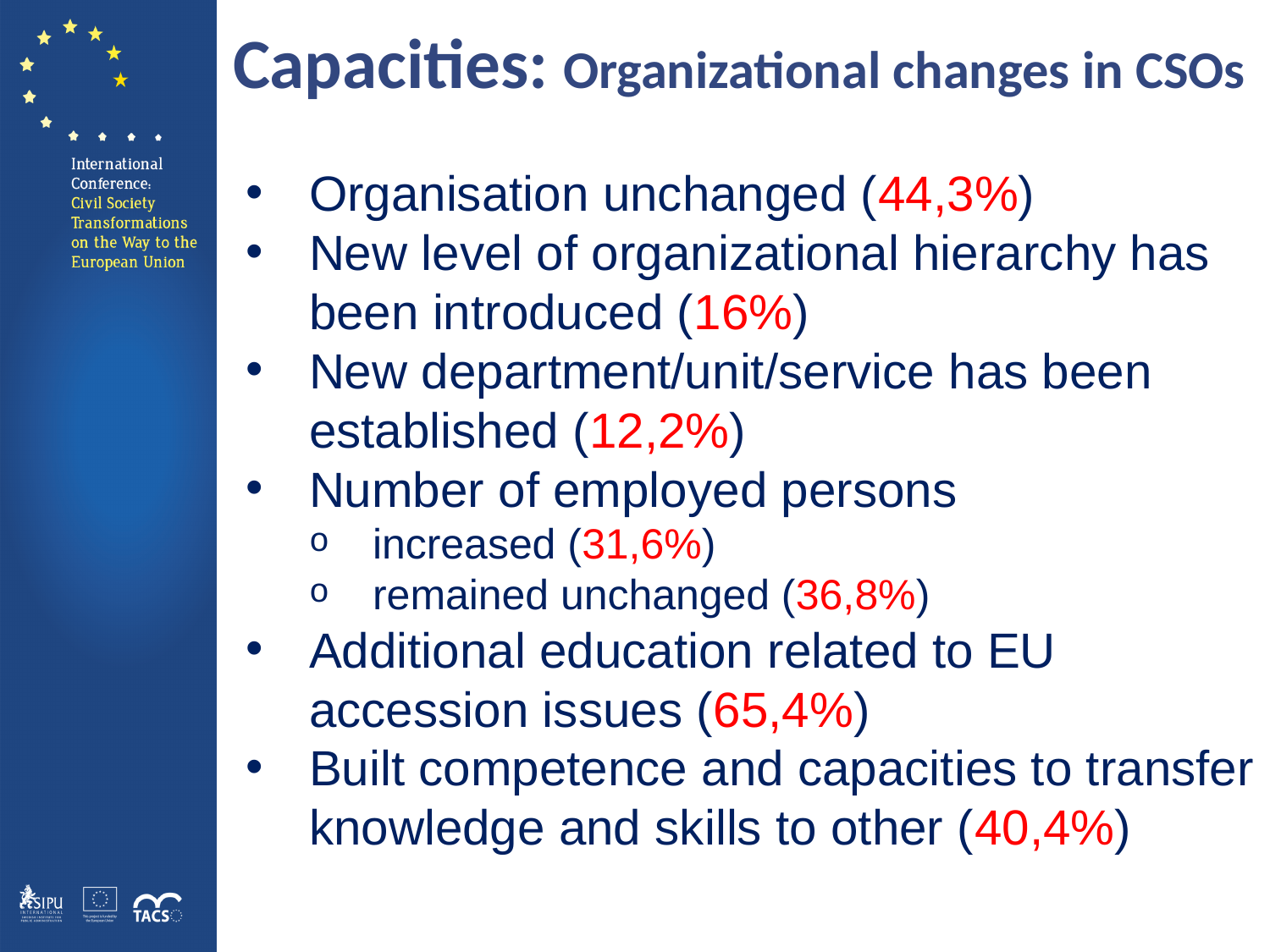

# Capacities: Organizational changes in CSOs
Organisation unchanged (44,3%)
New level of organizational hierarchy has been introduced (16%)
New department/unit/service has been established (12,2%)
Number of employed persons
increased (31,6%)
remained unchanged (36,8%)
Additional education related to EU accession issues (65,4%)
Built competence and capacities to transfer knowledge and skills to other (40,4%)
8